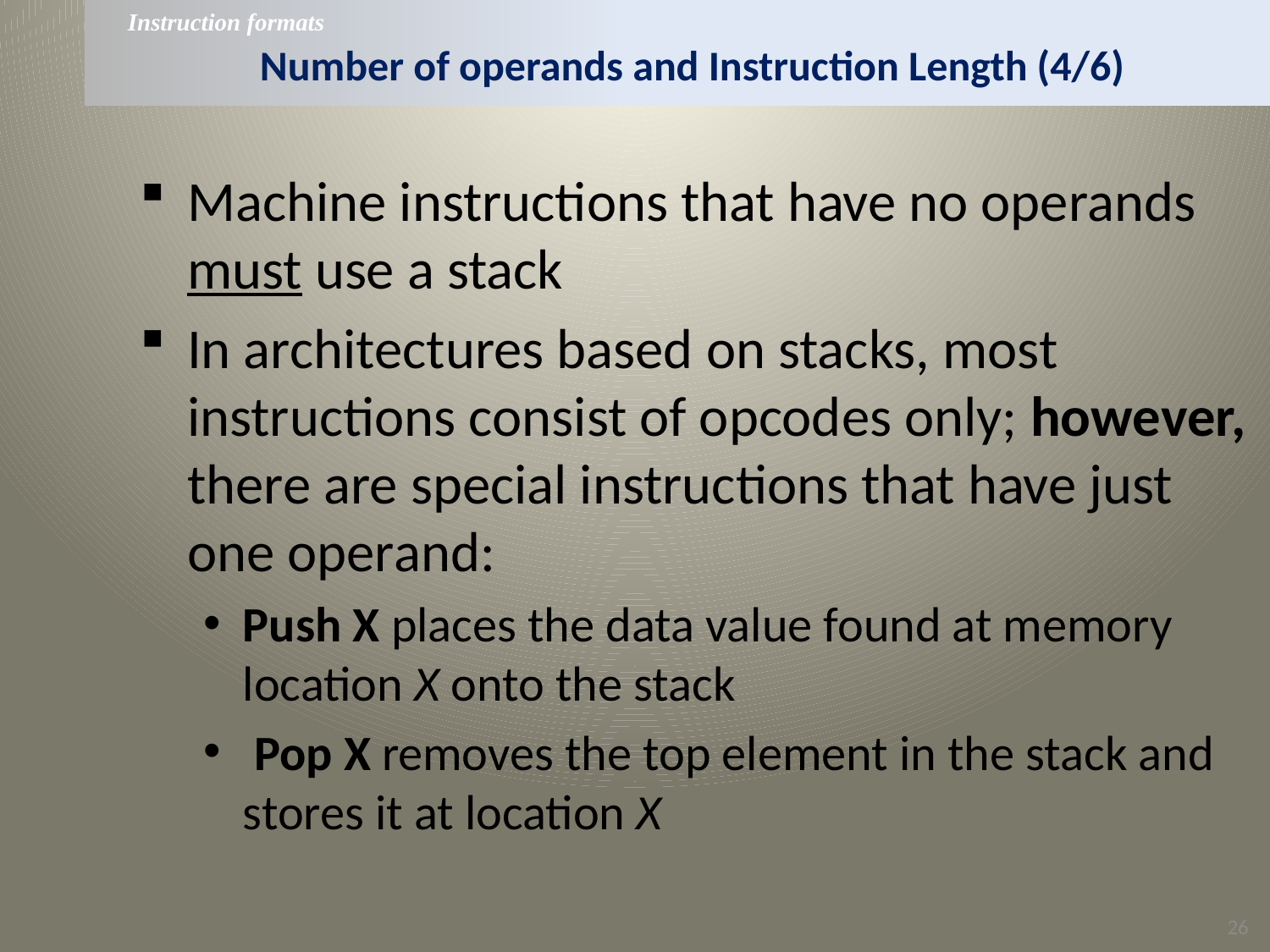

Instruction formats
# Number of operands and Instruction Length (4/6)
Machine instructions that have no operands must use a stack
In architectures based on stacks, most instructions consist of opcodes only; however, there are special instructions that have just one operand:
Push X places the data value found at memory location X onto the stack
 Pop X removes the top element in the stack and stores it at location X